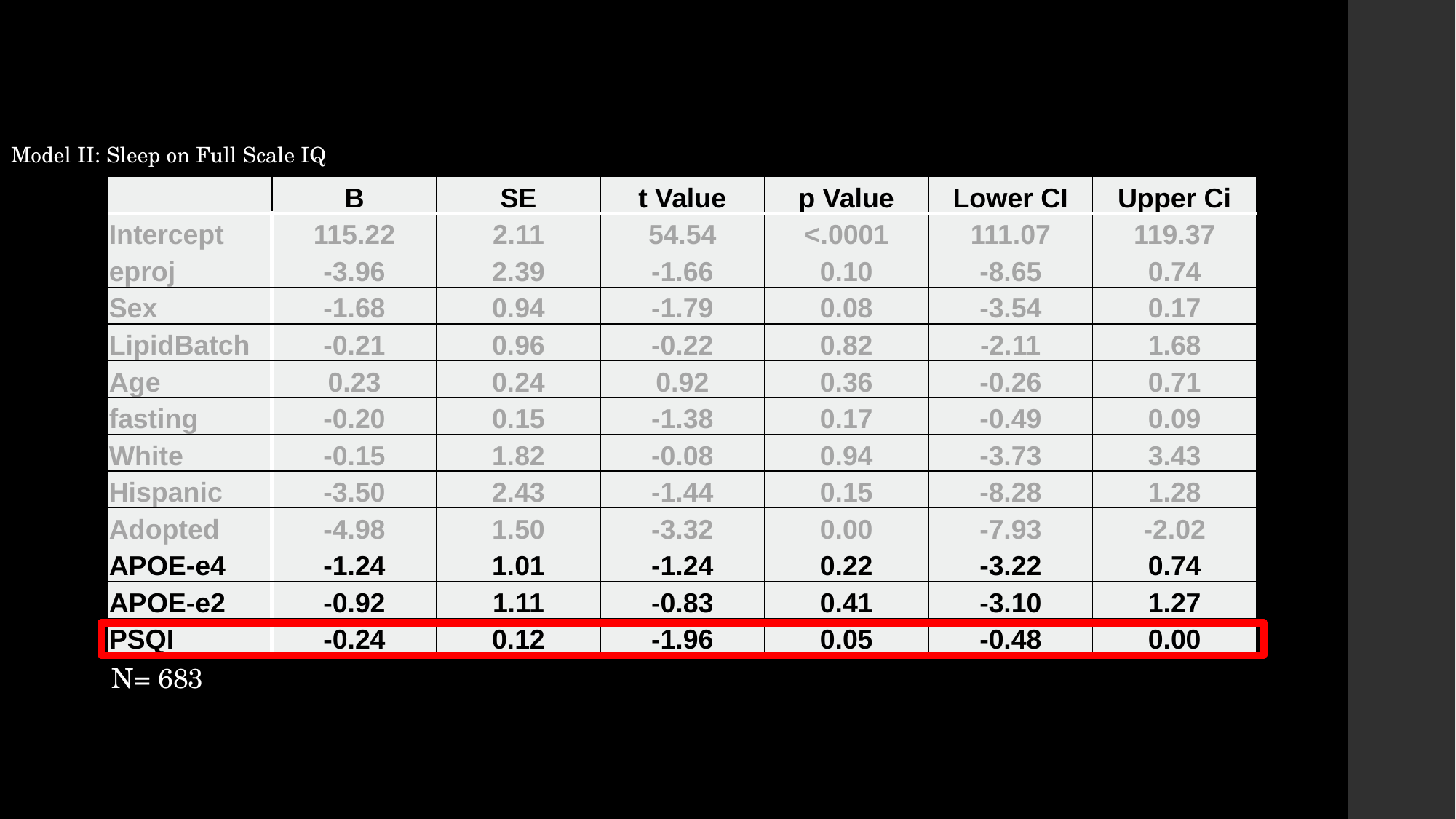

# Model II: Sleep on Full Scale IQ
|  | B | SE | t Value | p Value | Lower CI | Upper Ci |
| --- | --- | --- | --- | --- | --- | --- |
| Intercept | 115.22 | 2.11 | 54.54 | <.0001 | 111.07 | 119.37 |
| eproj | -3.96 | 2.39 | -1.66 | 0.10 | -8.65 | 0.74 |
| Sex | -1.68 | 0.94 | -1.79 | 0.08 | -3.54 | 0.17 |
| LipidBatch | -0.21 | 0.96 | -0.22 | 0.82 | -2.11 | 1.68 |
| Age | 0.23 | 0.24 | 0.92 | 0.36 | -0.26 | 0.71 |
| fasting | -0.20 | 0.15 | -1.38 | 0.17 | -0.49 | 0.09 |
| White | -0.15 | 1.82 | -0.08 | 0.94 | -3.73 | 3.43 |
| Hispanic | -3.50 | 2.43 | -1.44 | 0.15 | -8.28 | 1.28 |
| Adopted | -4.98 | 1.50 | -3.32 | 0.00 | -7.93 | -2.02 |
| APOE-e4 | -1.24 | 1.01 | -1.24 | 0.22 | -3.22 | 0.74 |
| APOE-e2 | -0.92 | 1.11 | -0.83 | 0.41 | -3.10 | 1.27 |
| PSQI | -0.24 | 0.12 | -1.96 | 0.05 | -0.48 | 0.00 |

N= 683